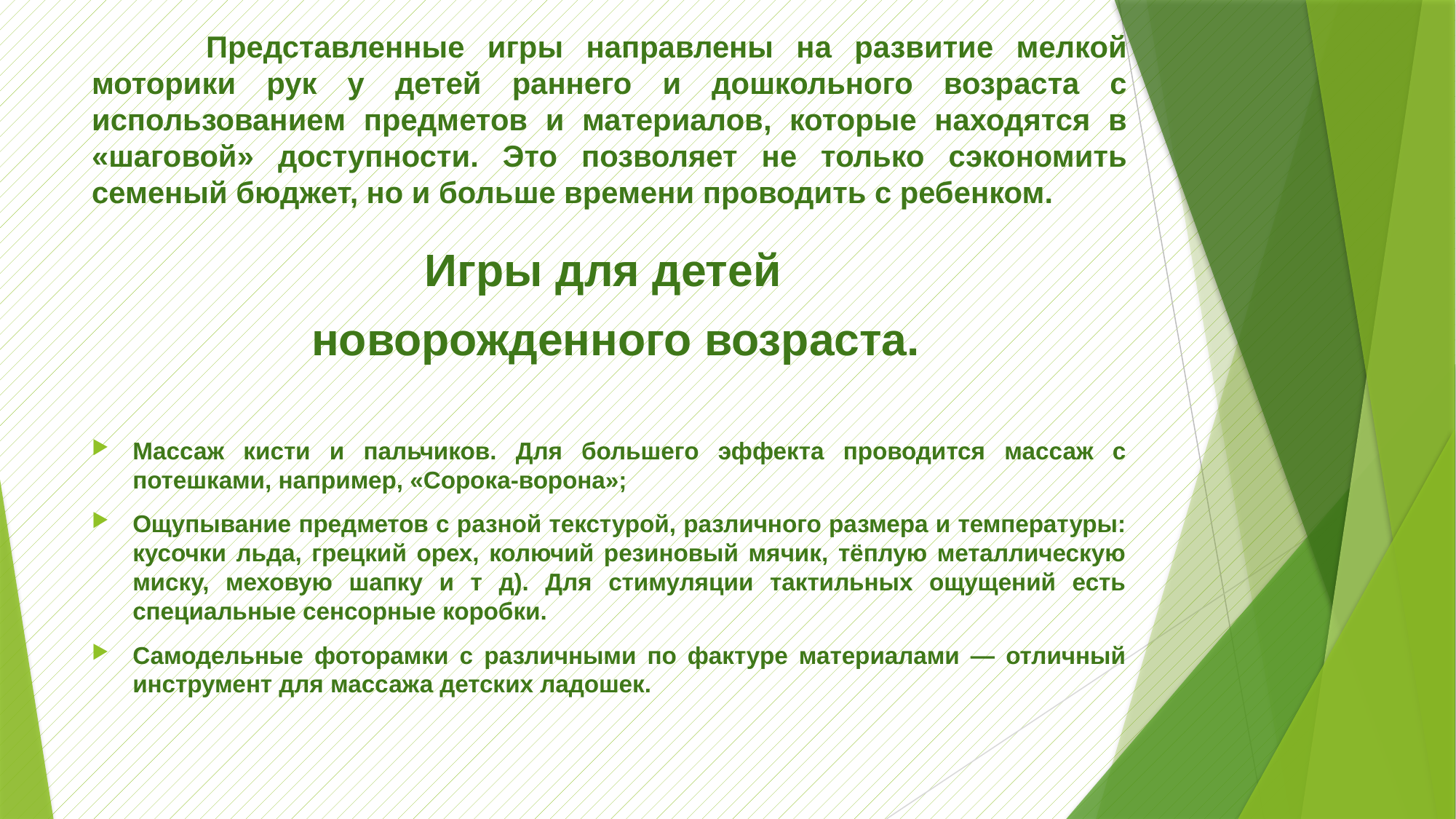

# Представленные игры направлены на развитие мелкой моторики рук у детей раннего и дошкольного возраста с использованием предметов и материалов, которые находятся в «шаговой» доступности. Это позволяет не только сэкономить семеный бюджет, но и больше времени проводить с ребенком.
Игры для детей
 новорожденного возраста.

Массаж кисти и пальчиков. Для большего эффекта проводится массаж с потешками, например, «Сорока-ворона»;
Ощупывание предметов с разной текстурой, различного размера и температуры: кусочки льда, грецкий орех, колючий резиновый мячик, тёплую металлическую миску, меховую шапку и т д). Для стимуляции тактильных ощущений есть специальные сенсорные коробки.
Самодельные фоторамки с различными по фактуре материалами — отличный инструмент для массажа детских ладошек.